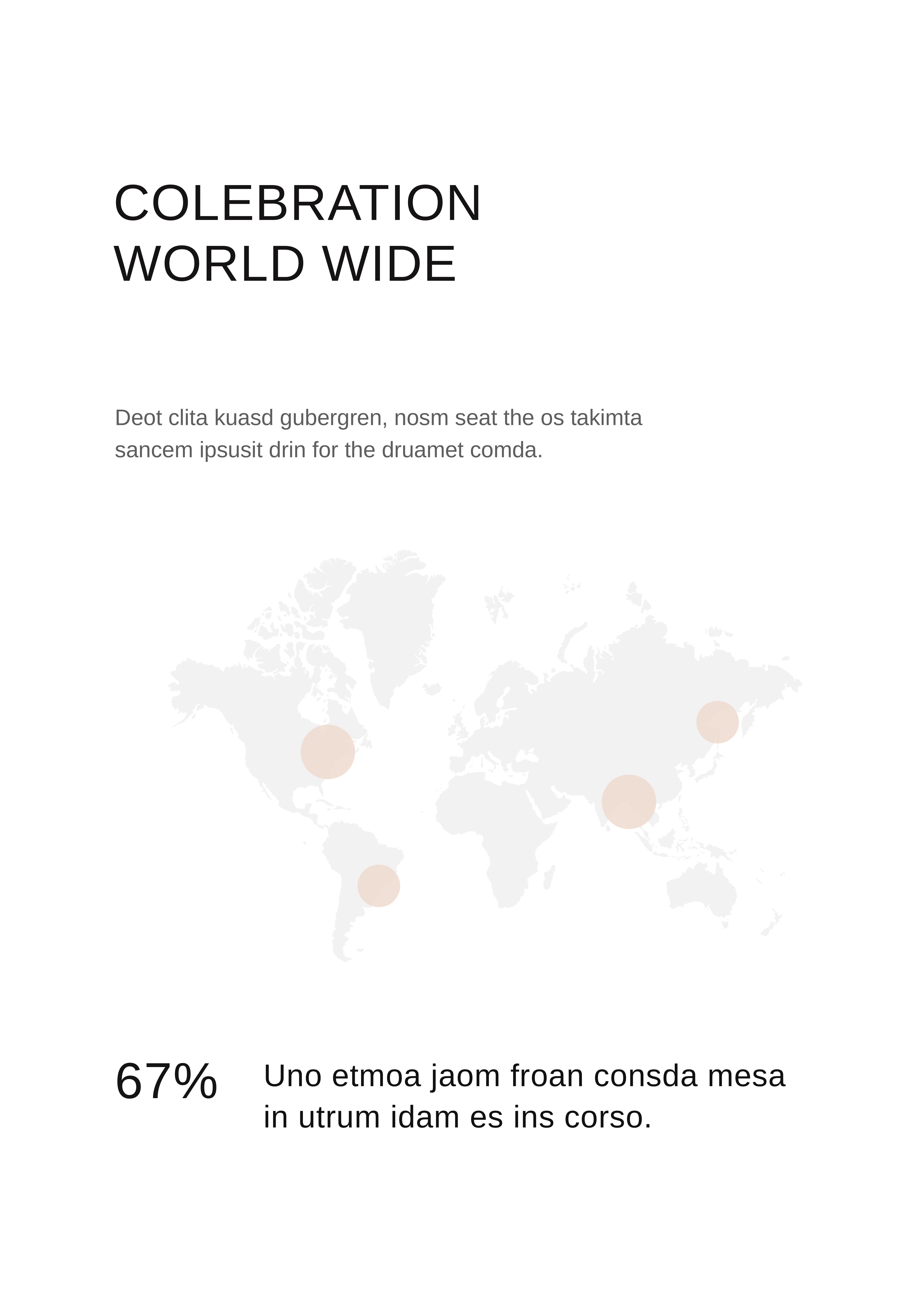

COLEBRATION
WORLD WIDE
Deot clita kuasd gubergren, nosm seat the os takimta sancem ipsusit drin for the druamet comda.

67%
Uno etmoa jaom froan consda mesa in utrum idam es ins corso.